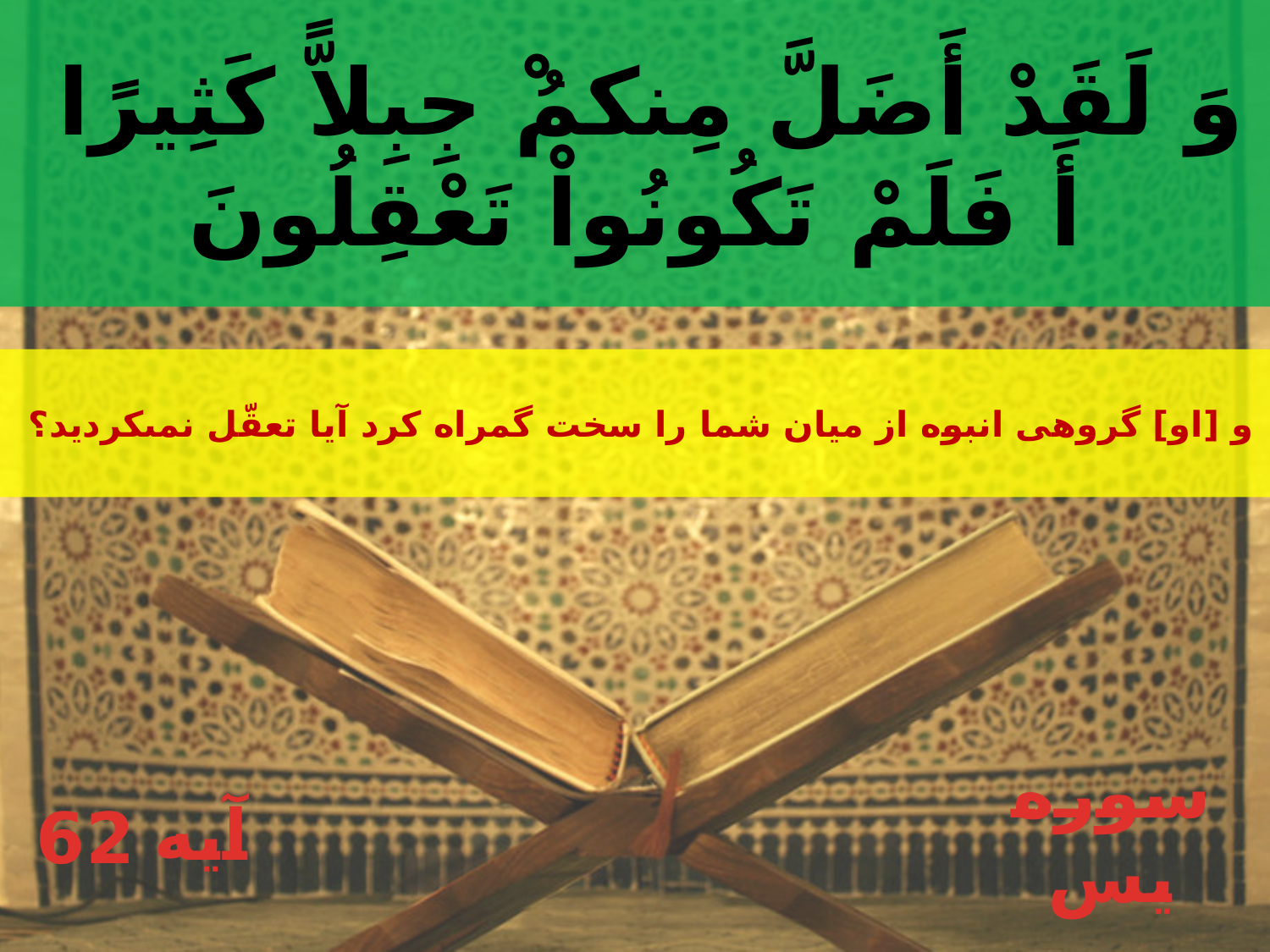

وَ لَقَدْ أَضَلَّ مِنكمُ‏ْ جِبِلاًّ كَثِيرًا
أَ فَلَمْ تَكُونُواْ تَعْقِلُونَ
و [او] گروهى انبوه از ميان شما را سخت گمراه كرد آيا تعقّل نمى‏كرديد؟
62